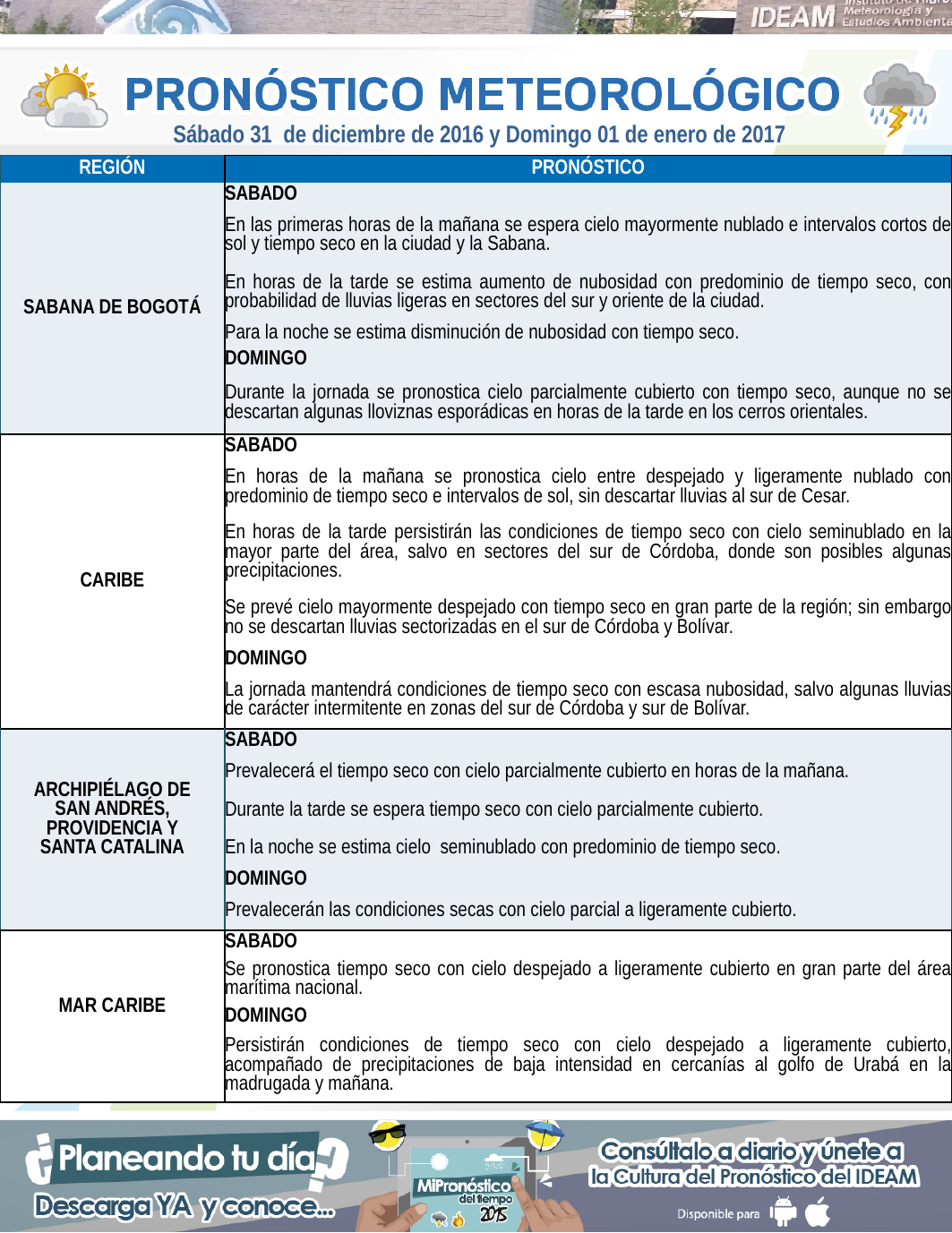

Sábado 31  de diciembre de 2016 y Domingo 01 de enero de 2017
| REGIÓN | PRONÓSTICO |
| --- | --- |
| SABANA DE BOGOTÁ | SABADO |
|  | En las primeras horas de la mañana se espera cielo mayormente nublado e intervalos cortos de sol y tiempo seco en la ciudad y la Sabana. |
|  | En horas de la tarde se estima aumento de nubosidad con predominio de tiempo seco, con probabilidad de lluvias ligeras en sectores del sur y oriente de la ciudad. |
|  | Para la noche se estima disminución de nubosidad con tiempo seco. |
|  | DOMINGO |
|  | Durante la jornada se pronostica cielo parcialmente cubierto con tiempo seco, aunque no se descartan algunas lloviznas esporádicas en horas de la tarde en los cerros orientales. |
| CARIBE | SABADO |
|  | En horas de la mañana se pronostica cielo entre despejado y ligeramente nublado con predominio de tiempo seco e intervalos de sol, sin descartar lluvias al sur de Cesar. |
|  | En horas de la tarde persistirán las condiciones de tiempo seco con cielo seminublado en la mayor parte del área, salvo en sectores del sur de Córdoba, donde son posibles algunas precipitaciones. |
|  | Se prevé cielo mayormente despejado con tiempo seco en gran parte de la región; sin embargo no se descartan lluvias sectorizadas en el sur de Córdoba y Bolívar. |
|  | DOMINGO |
|  | La jornada mantendrá condiciones de tiempo seco con escasa nubosidad, salvo algunas lluvias de carácter intermitente en zonas del sur de Córdoba y sur de Bolívar. |
| ARCHIPIÉLAGO DE SAN ANDRÉS, PROVIDENCIA Y SANTA CATALINA | SABADO |
|  | Prevalecerá el tiempo seco con cielo parcialmente cubierto en horas de la mañana. |
|  | Durante la tarde se espera tiempo seco con cielo parcialmente cubierto. |
|  | En la noche se estima cielo seminublado con predominio de tiempo seco. |
|  | DOMINGO |
|  | Prevalecerán las condiciones secas con cielo parcial a ligeramente cubierto. |
| MAR CARIBE | SABADO |
|  | Se pronostica tiempo seco con cielo despejado a ligeramente cubierto en gran parte del área marítima nacional. |
|  | DOMINGO |
|  | Persistirán condiciones de tiempo seco con cielo despejado a ligeramente cubierto, acompañado de precipitaciones de baja intensidad en cercanías al golfo de Urabá en la madrugada y mañana. |